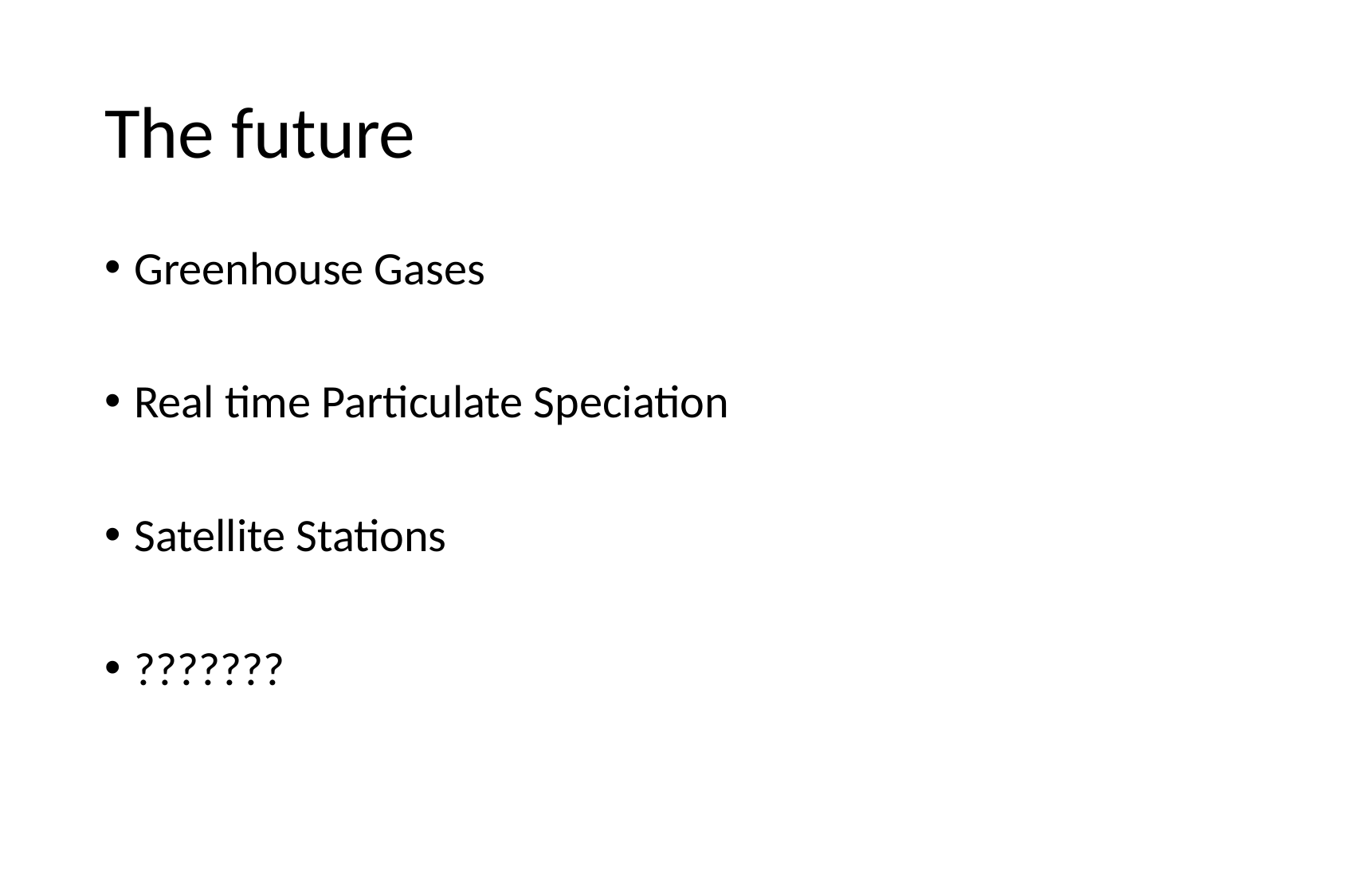

# The future
Greenhouse Gases

Real time Particulate Speciation

Satellite Stations

???????